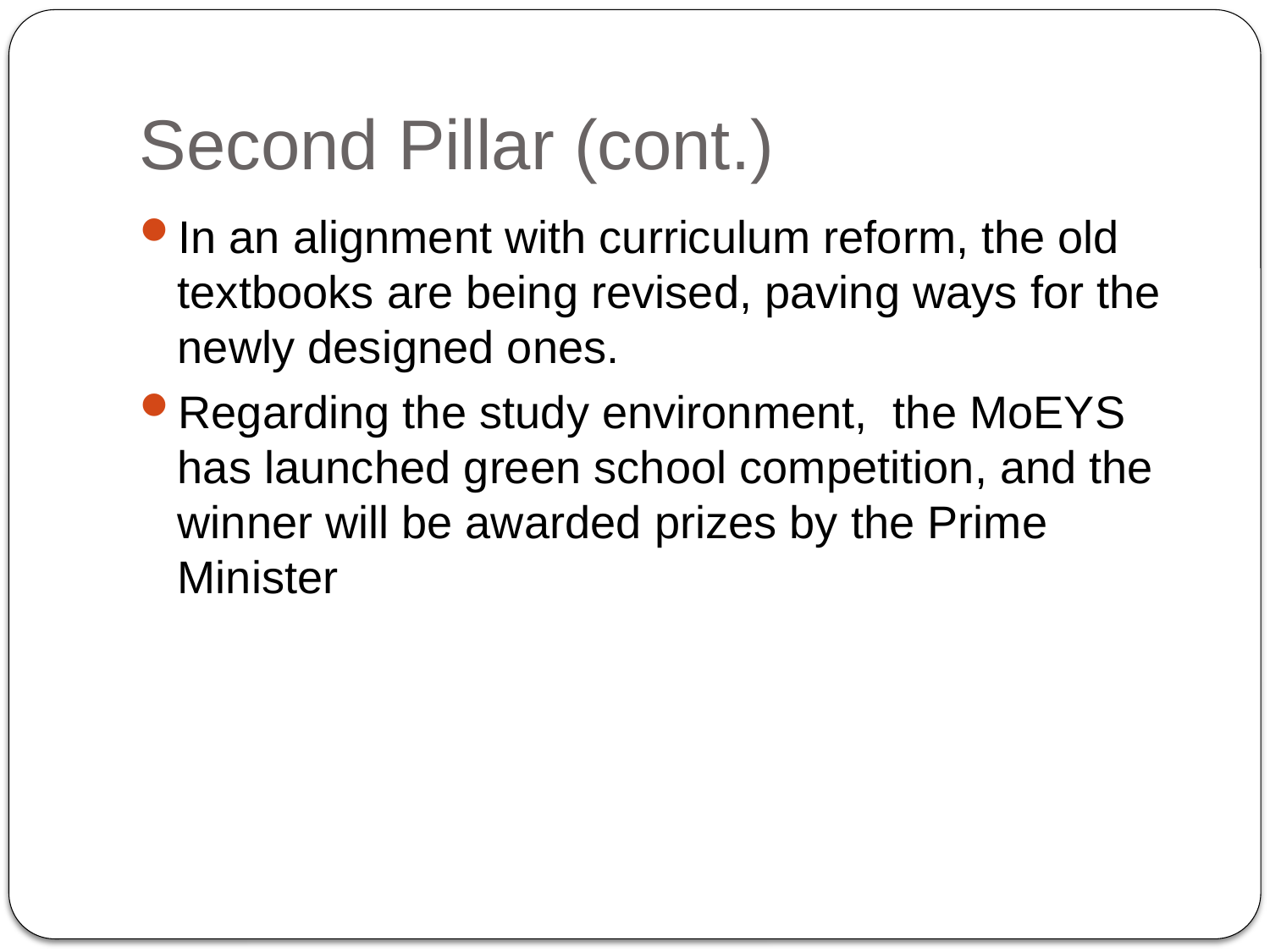

# Second Pillar (cont.)
In an alignment with curriculum reform, the old textbooks are being revised, paving ways for the newly designed ones.
Regarding the study environment,  the MoEYS has launched green school competition, and the winner will be awarded prizes by the Prime Minister